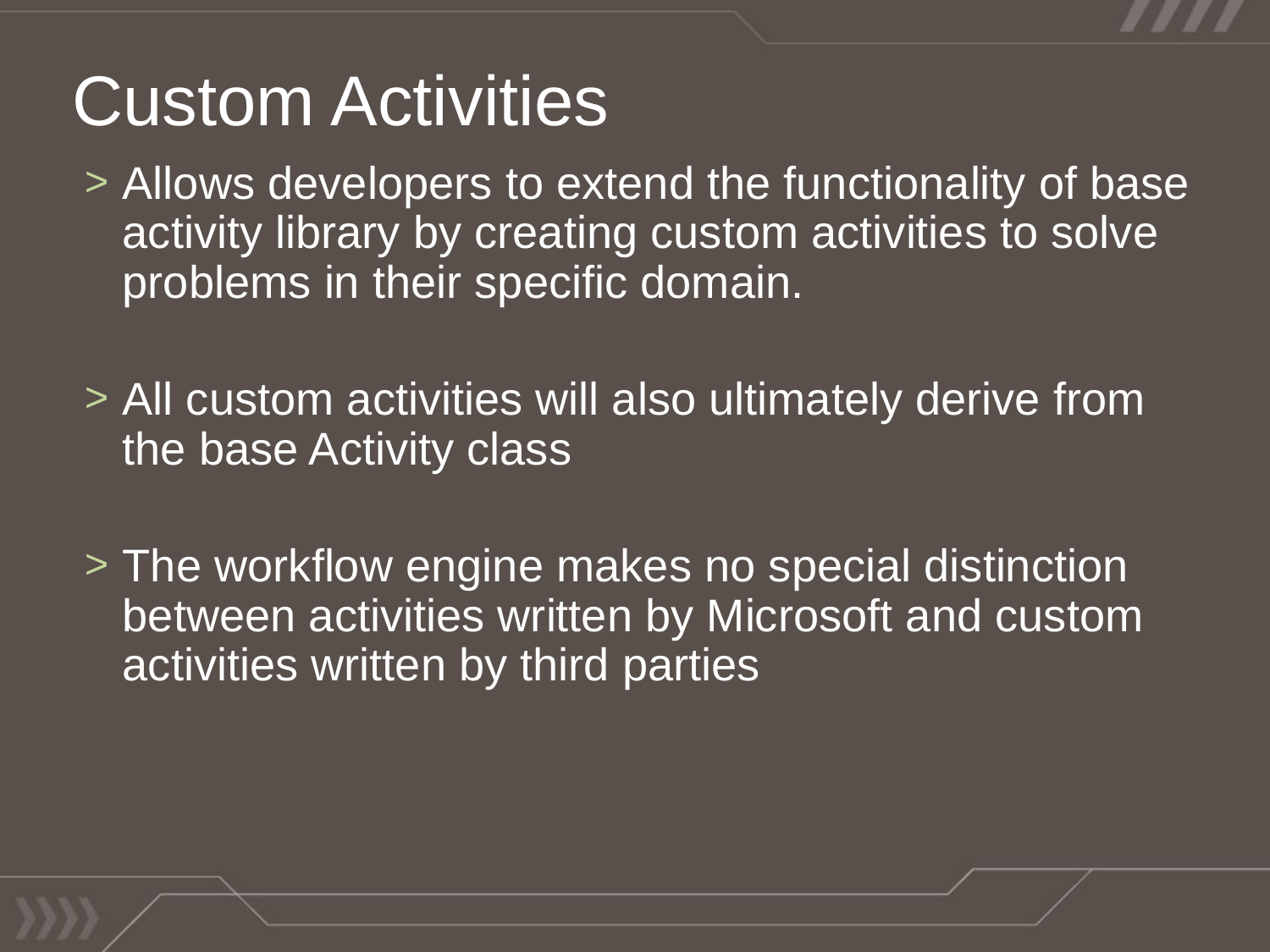

Custom Activities
Allows developers to extend the functionality of base activity library by creating custom activities to solve problems in their specific domain.

All custom activities will also ultimately derive from the base Activity class

The workflow engine makes no special distinction between activities written by Microsoft and custom activities written by third parties